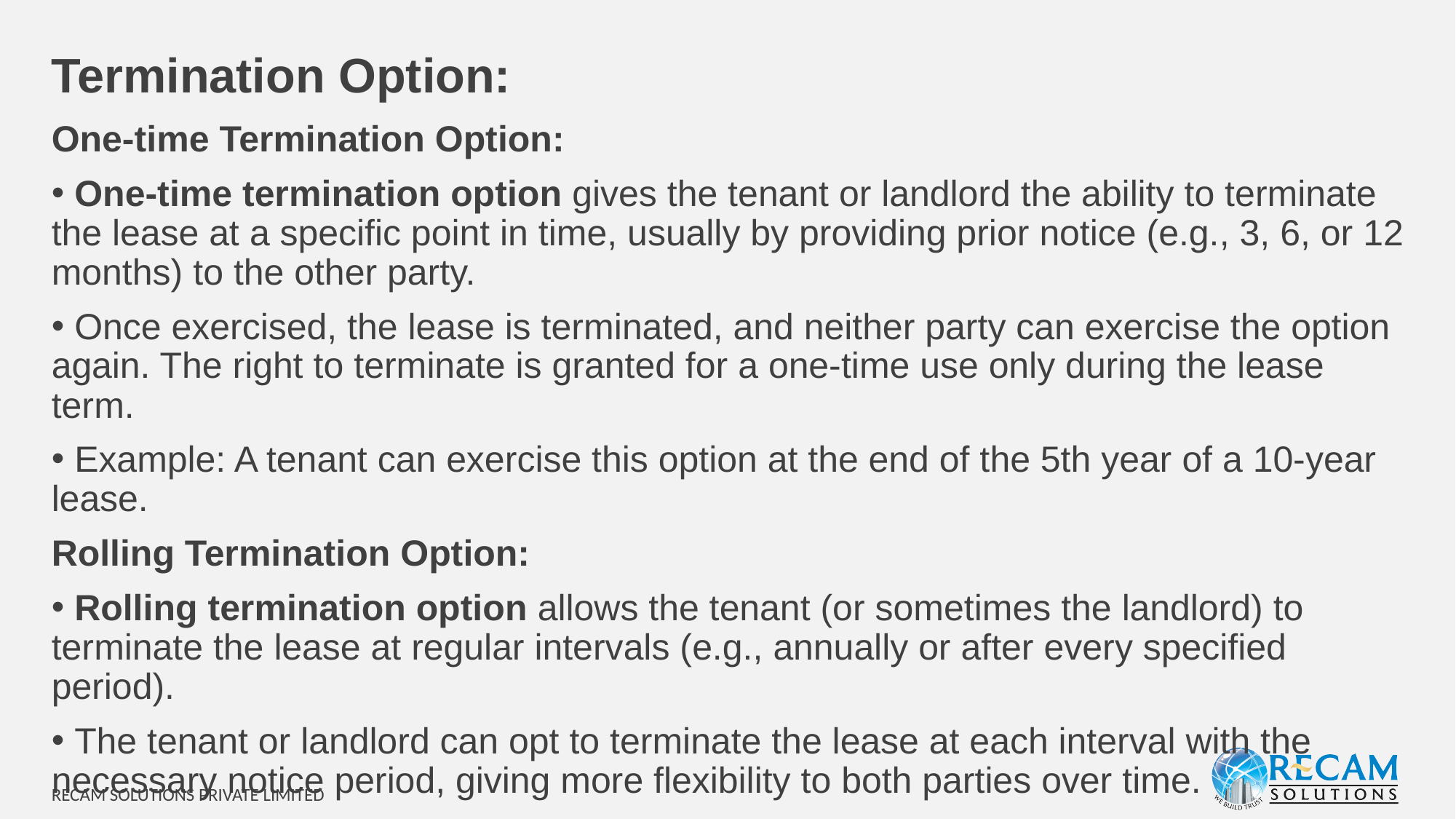

# Termination Option:
One-time Termination Option:
 One-time termination option gives the tenant or landlord the ability to terminate the lease at a specific point in time, usually by providing prior notice (e.g., 3, 6, or 12 months) to the other party.
 Once exercised, the lease is terminated, and neither party can exercise the option again. The right to terminate is granted for a one-time use only during the lease term.
 Example: A tenant can exercise this option at the end of the 5th year of a 10-year lease.
Rolling Termination Option:
 Rolling termination option allows the tenant (or sometimes the landlord) to terminate the lease at regular intervals (e.g., annually or after every specified period).
 The tenant or landlord can opt to terminate the lease at each interval with the necessary notice period, giving more flexibility to both parties over time.
 Example: The tenant has the option to terminate the lease every 3 years, but only by providing the required notice.

RECAM SOLUTIONS PRIVATE LIMITED